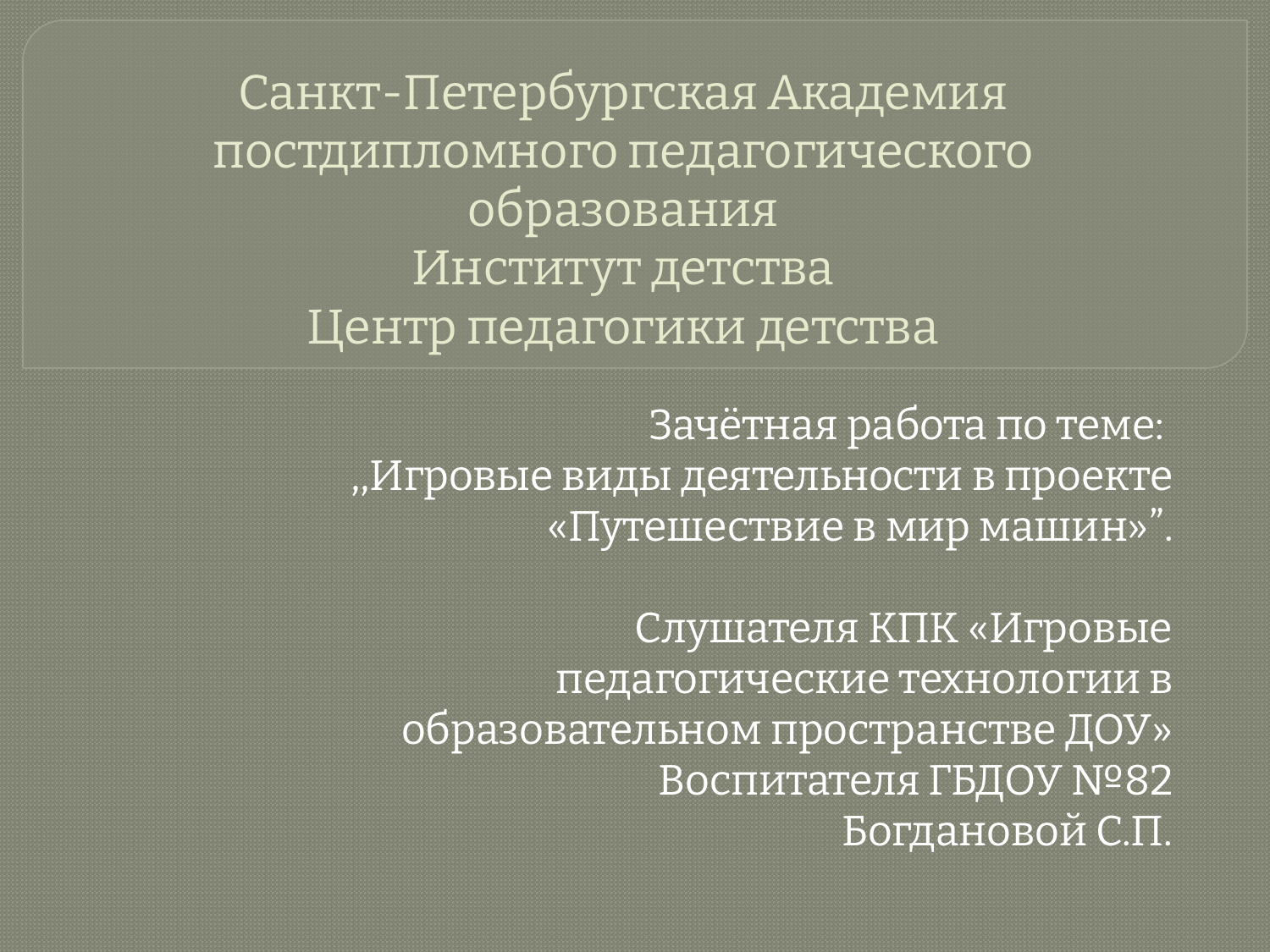

# Санкт-Петербургская Академия постдипломного педагогического образования Институт детства Центр педагогики детства
Зачётная работа по теме:
,,Игровые виды деятельности в проекте «Путешествие в мир машин»”.

Слушателя КПК «Игровые педагогические технологии в образовательном пространстве ДОУ»
Воспитателя ГБДОУ №82
Богдановой С.П.